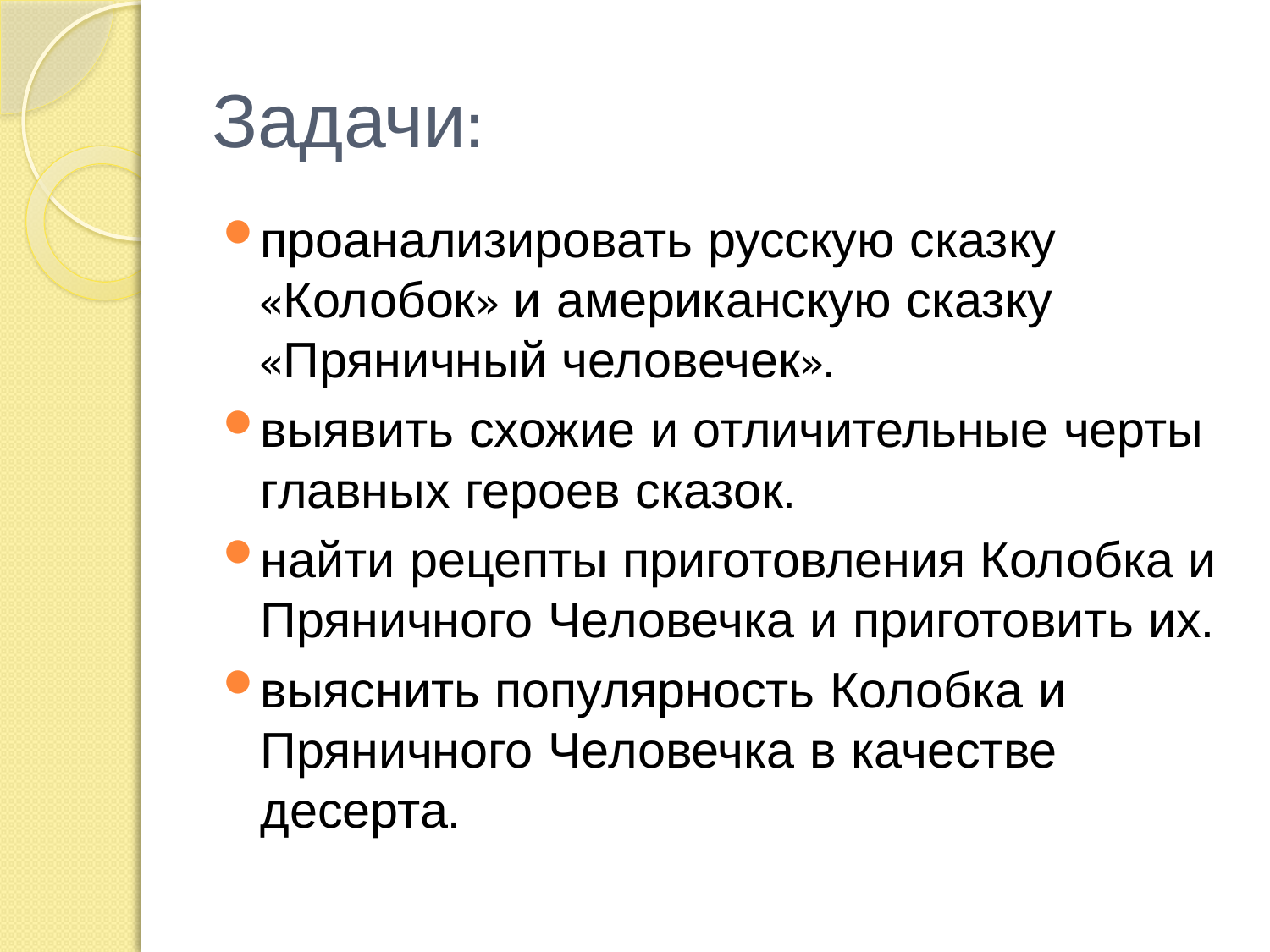

# Задачи:
проанализировать русскую сказку «Колобок» и американскую сказку «Пряничный человечек».
выявить схожие и отличительные черты главных героев сказок.
найти рецепты приготовления Колобка и Пряничного Человечка и приготовить их.
выяснить популярность Колобка и Пряничного Человечка в качестве десерта.